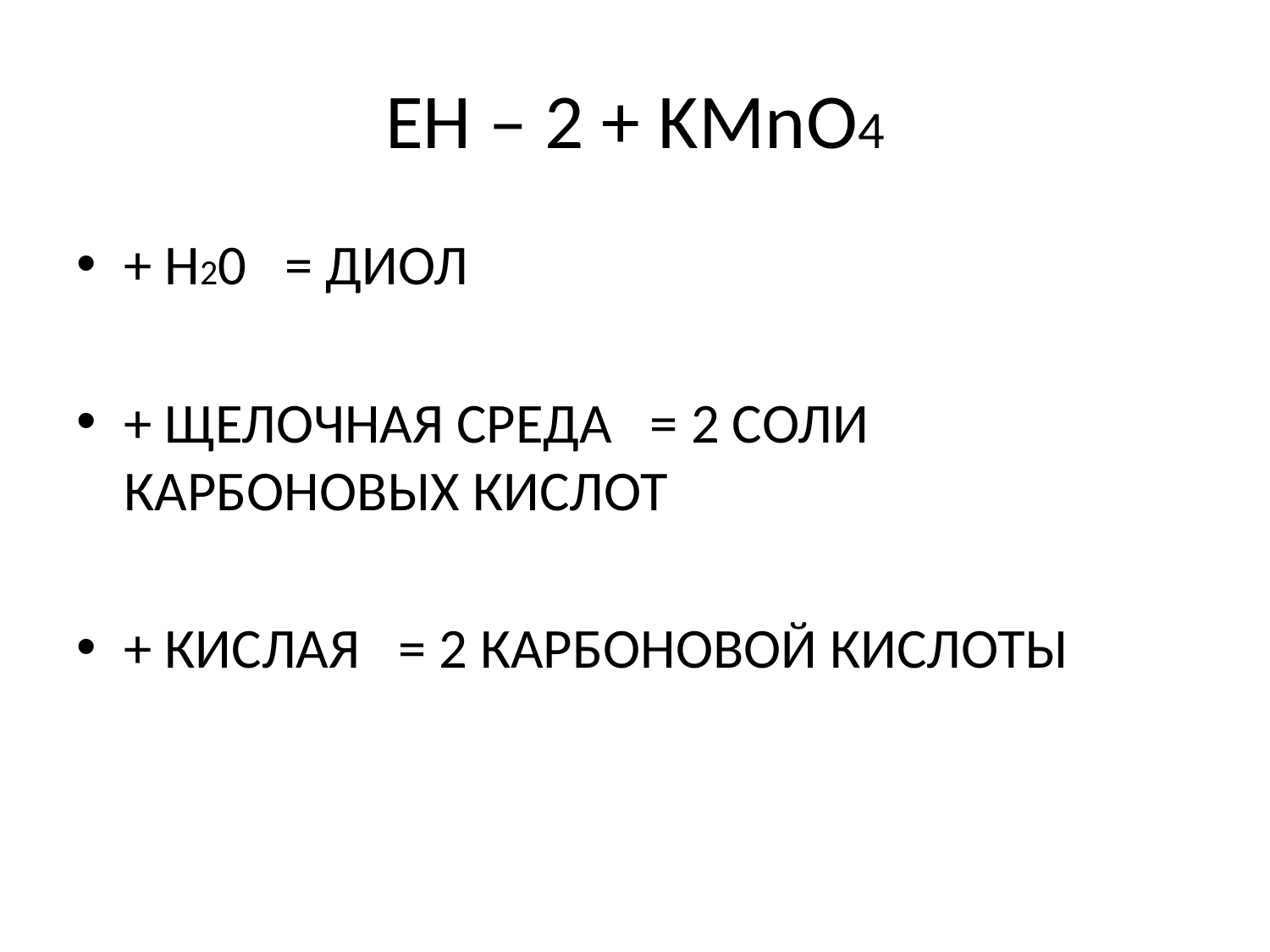

# ЕН – 2 + KMnO4
+ H20   = ДИОЛ

+ ЩЕЛОЧНАЯ СРЕДА   = 2 СОЛИ КАРБОНОВЫХ КИСЛОТ

+ КИСЛАЯ   = 2 КАРБОНОВОЙ КИСЛОТЫ